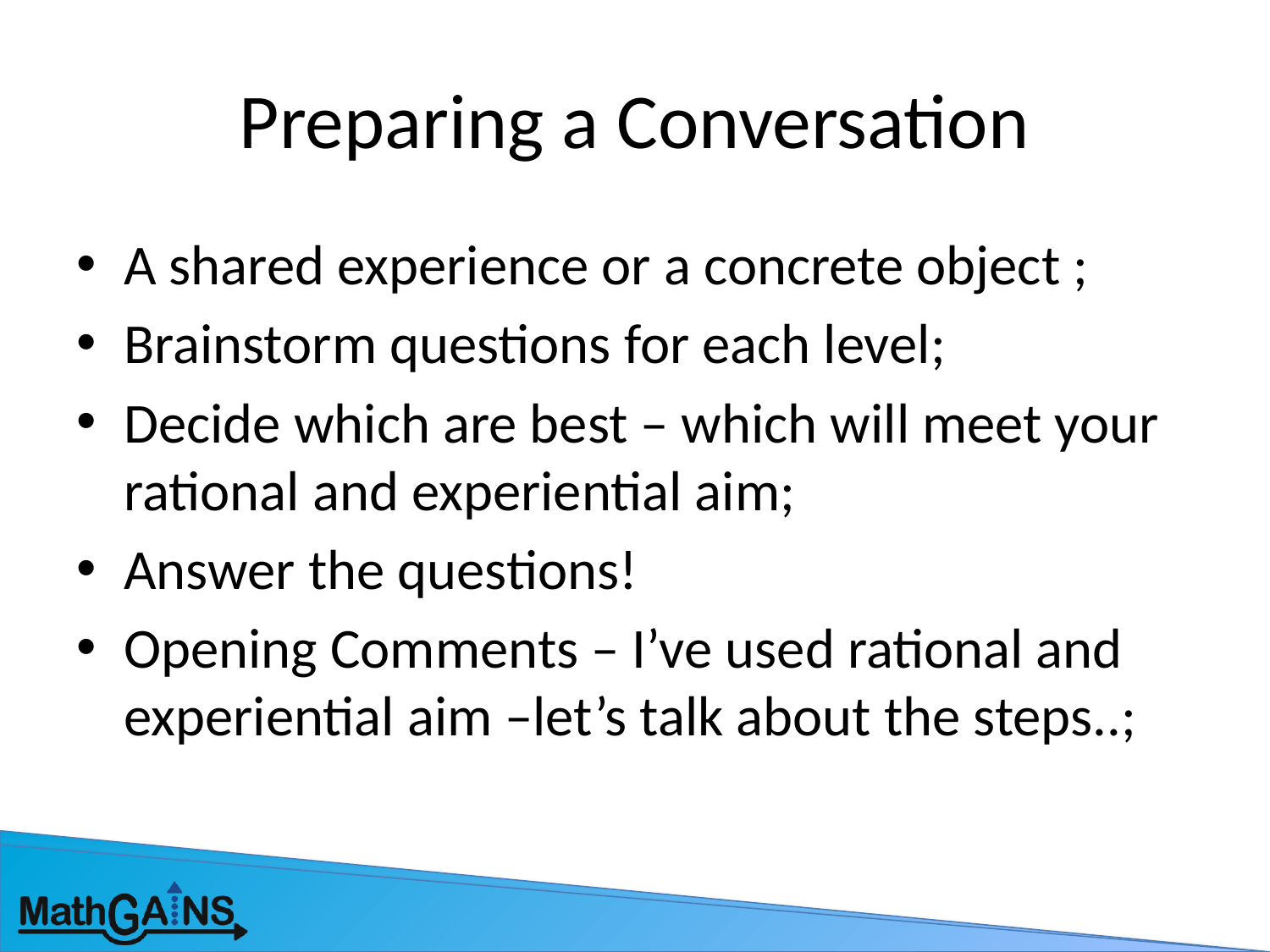

# Preparing a Conversation
A shared experience or a concrete object ;
Brainstorm questions for each level;
Decide which are best – which will meet your rational and experiential aim;
Answer the questions!
Opening Comments – I’ve used rational and experiential aim –let’s talk about the steps..;